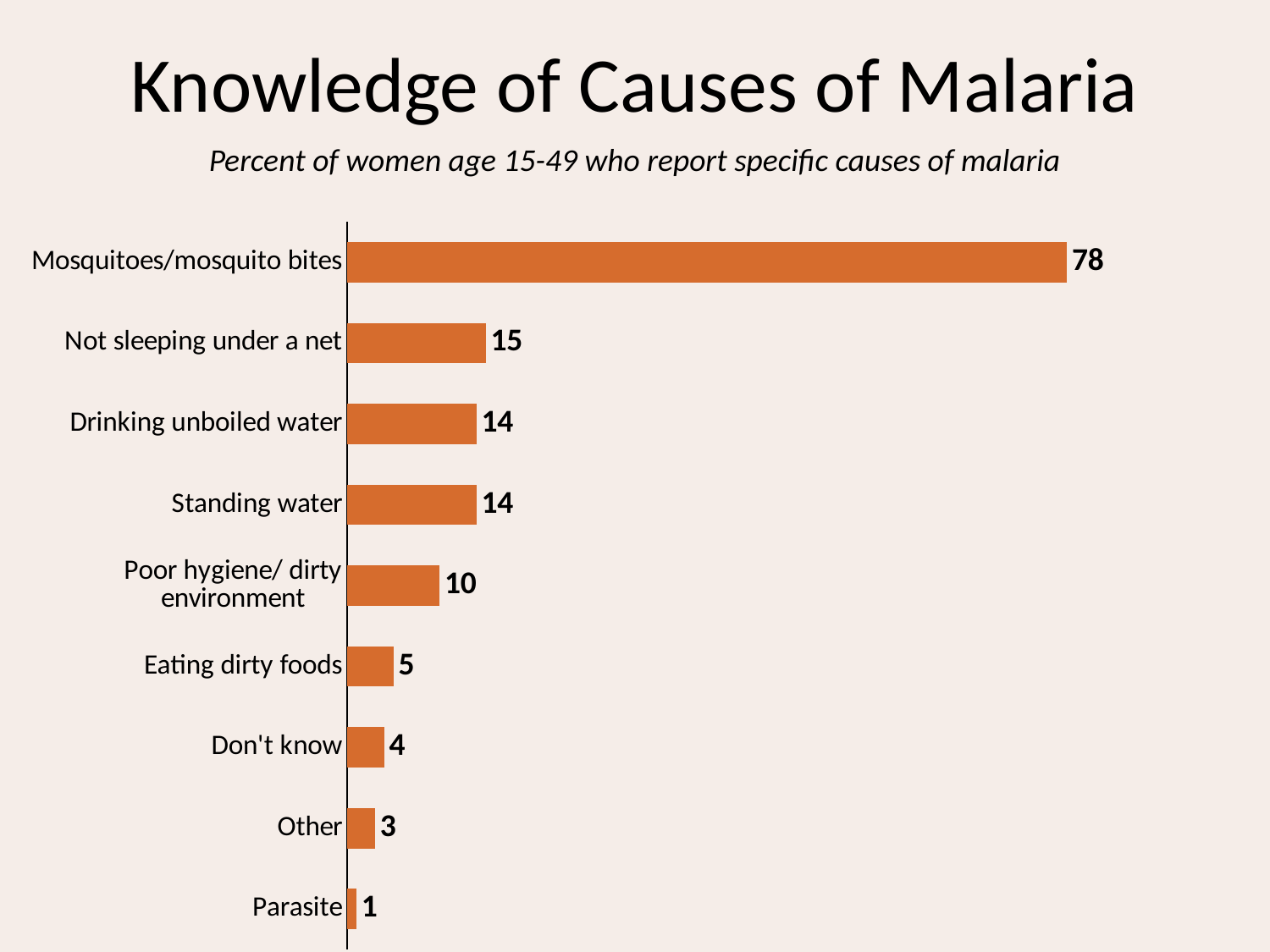

# Knowledge of Causes of Malaria
Percent of women age 15-49 who report specific causes of malaria

### Chart

| Category | Series 1 |
|---|---|
| Parasite | 1.0 |
| Other | 3.0 |
| Don't know | 4.0 |
| Eating dirty foods | 5.0 |
| Poor hygiene/ dirty environment | 10.0 |
| Standing water | 14.0 |
| Drinking unboiled water | 14.0 |
| Not sleeping under a net | 15.0 |
| Mosquitoes/mosquito bites | 78.0 |